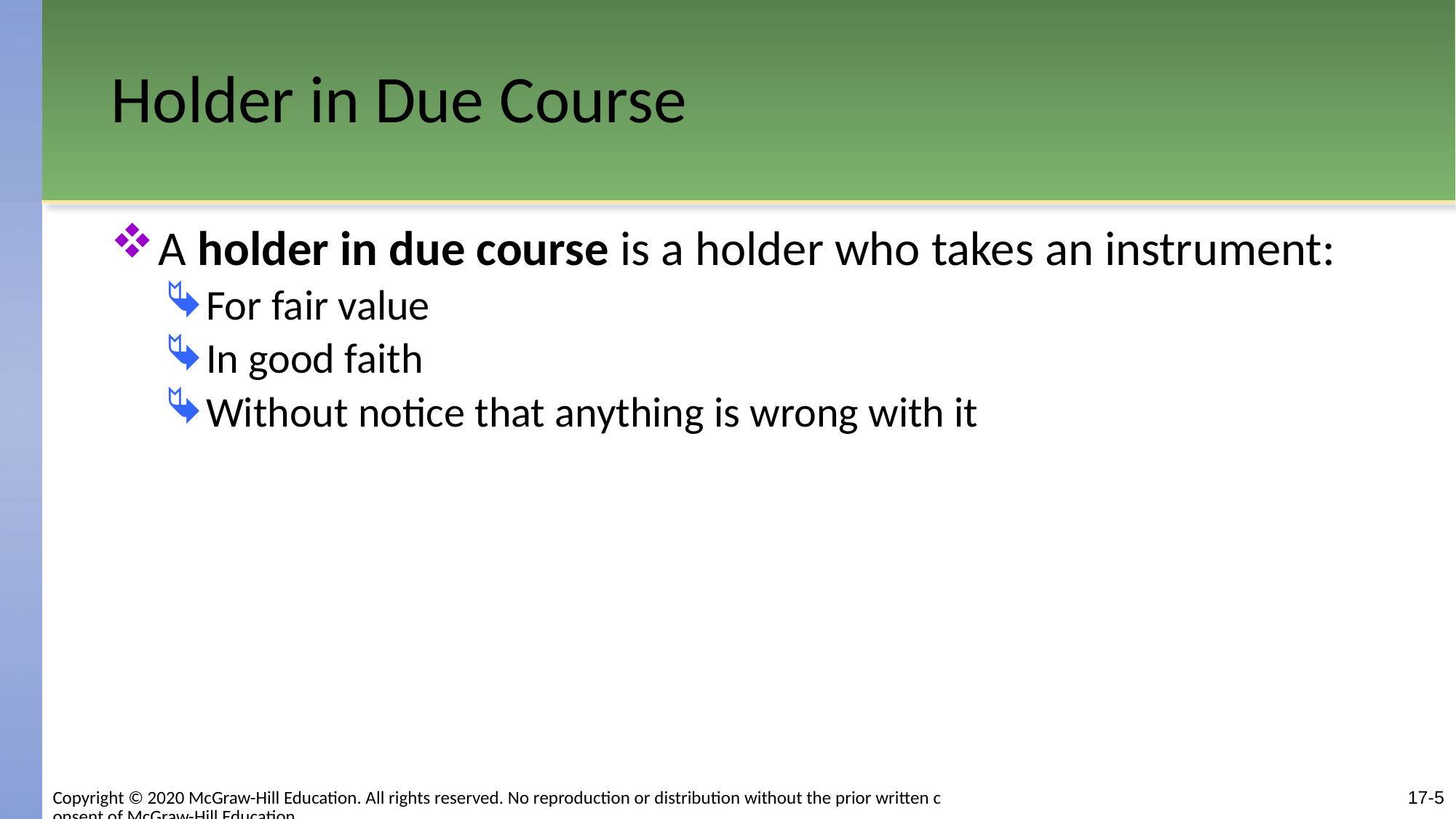

# Holder in Due Course
A holder in due course is a holder who takes an instrument:
For fair value
In good faith
Without notice that anything is wrong with it

17-5
Copyright © 2020 McGraw-Hill Education. All rights reserved. No reproduction or distribution without the prior written consent of McGraw-Hill Education.